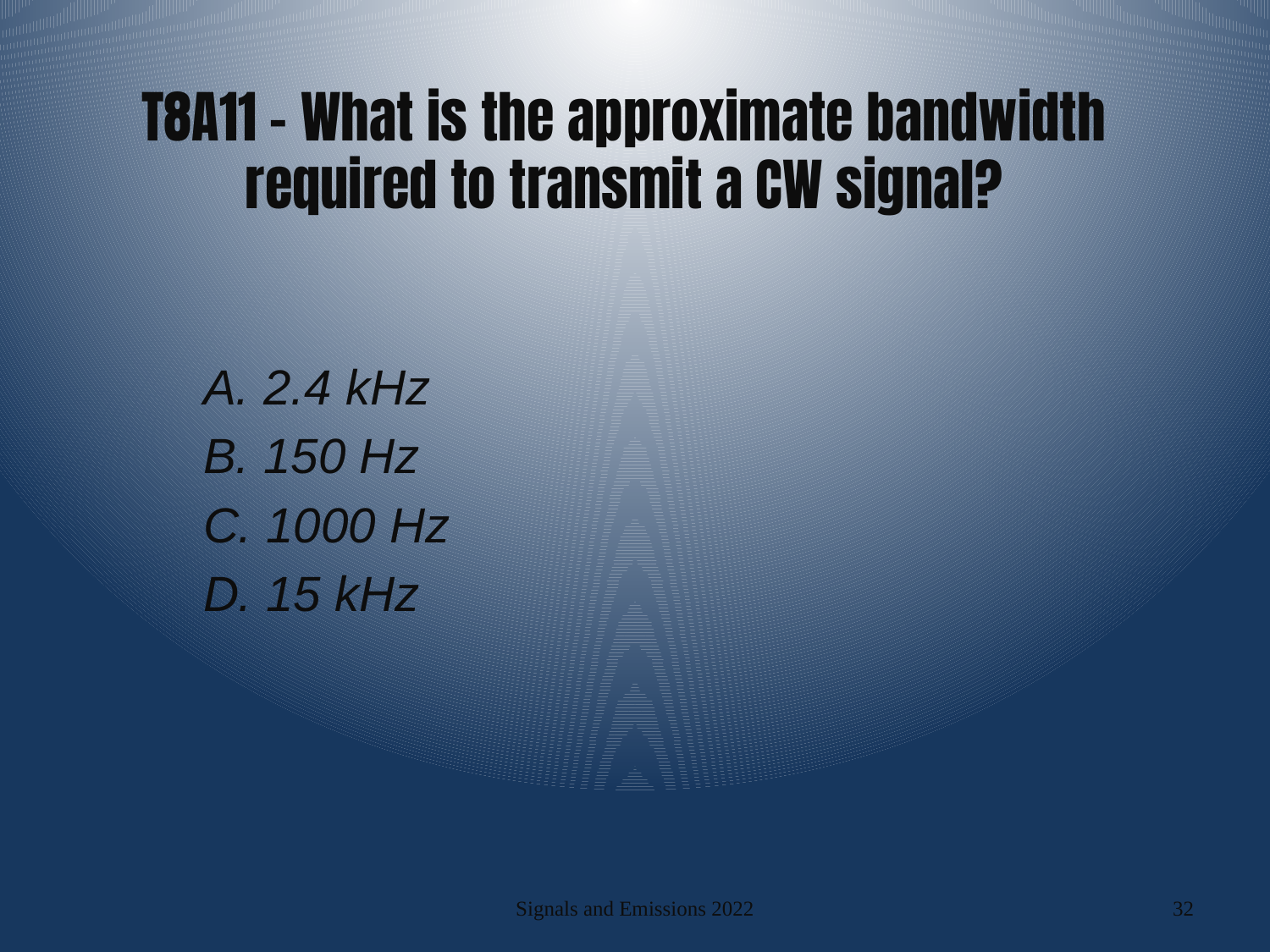

# T8A11 - What is the approximate bandwidth required to transmit a CW signal?
A. 2.4 kHz
B. 150 Hz
C. 1000 Hz
D. 15 kHz

Signals and Emissions 2022
32